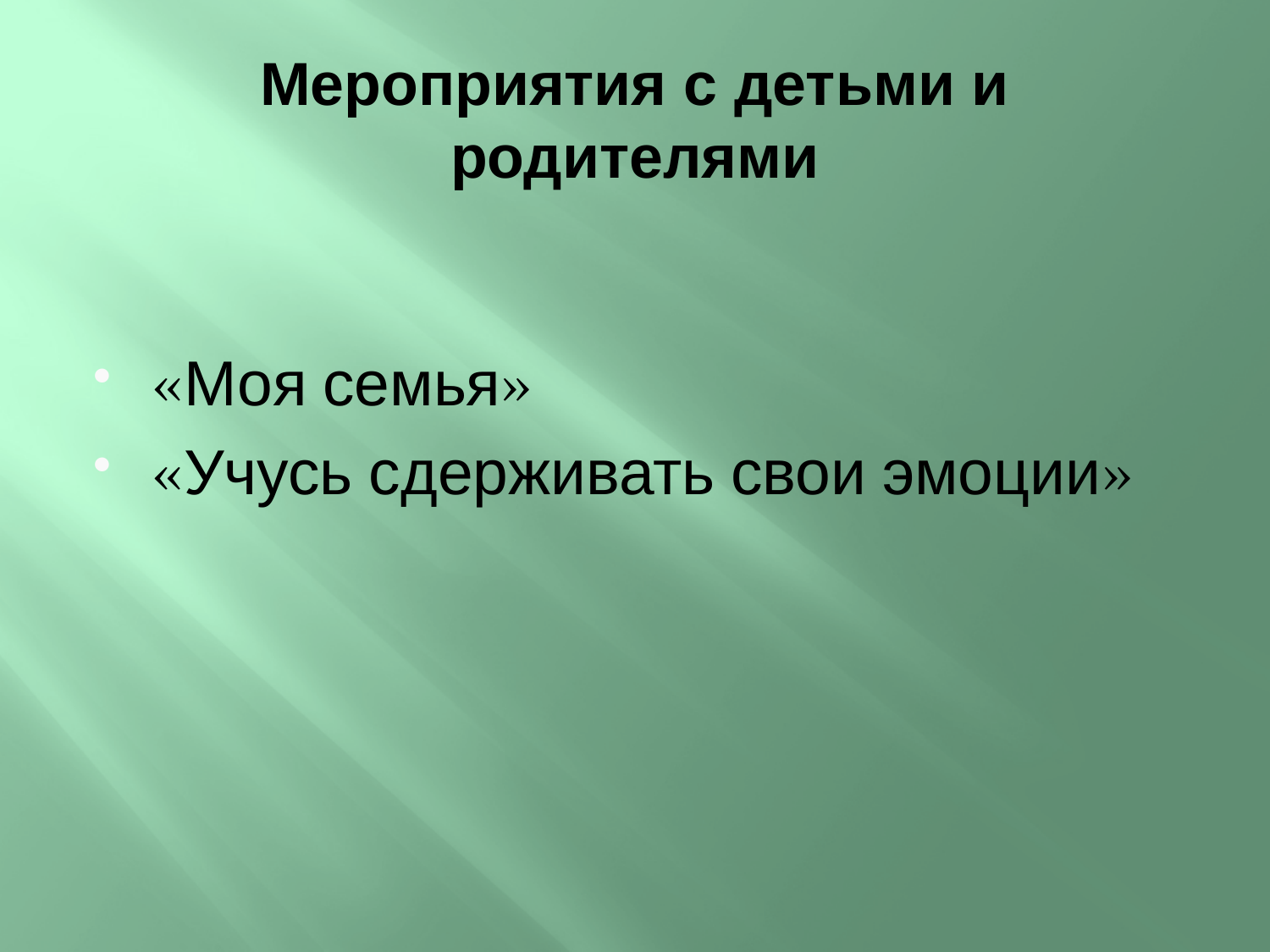

# Мероприятия с детьми и родителями
«Моя семья»
«Учусь сдерживать свои эмоции»